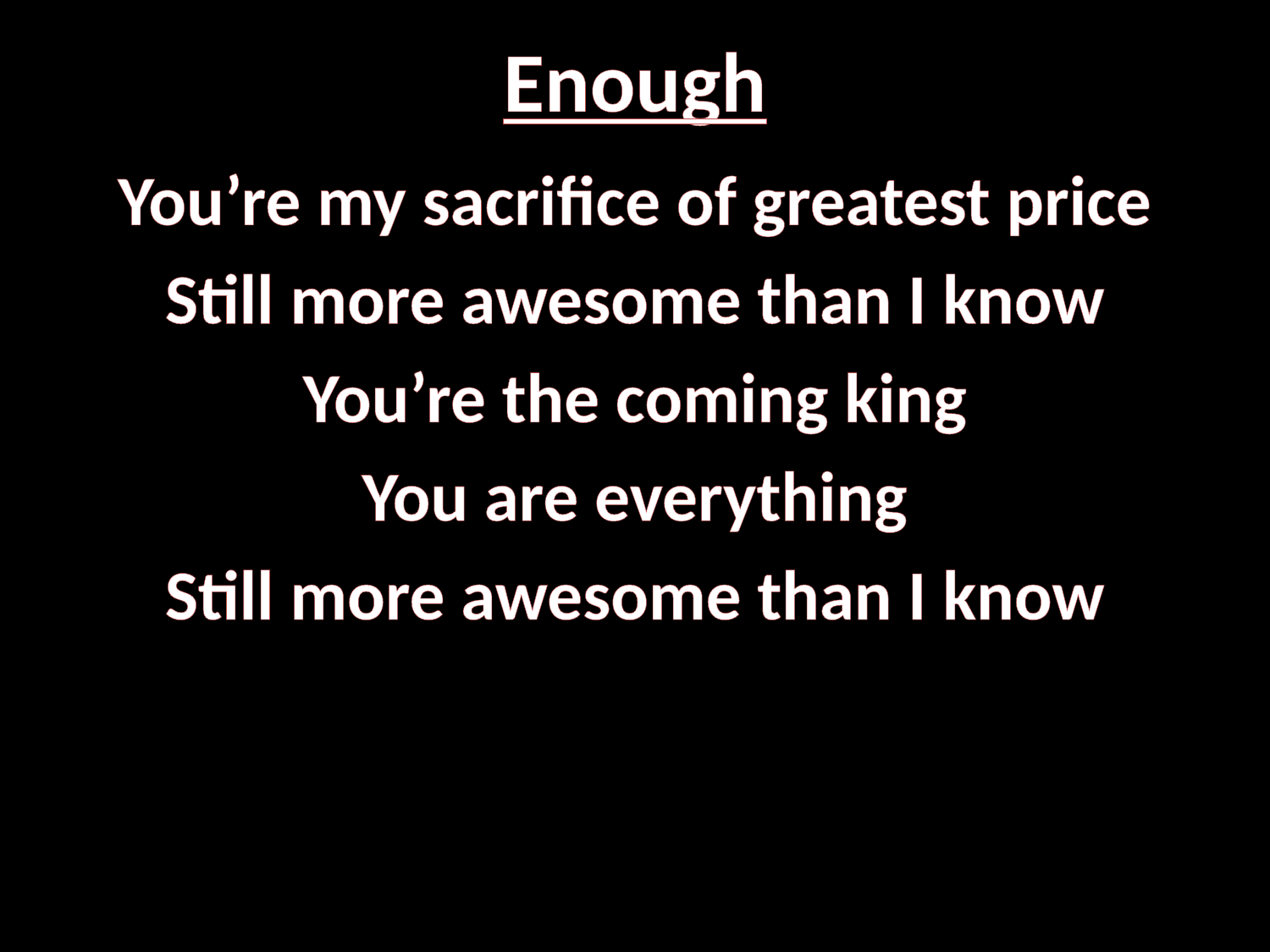

# Enough
You’re my sacrifice of greatest price
Still more awesome than I know
You’re the coming king
You are everything
Still more awesome than I know